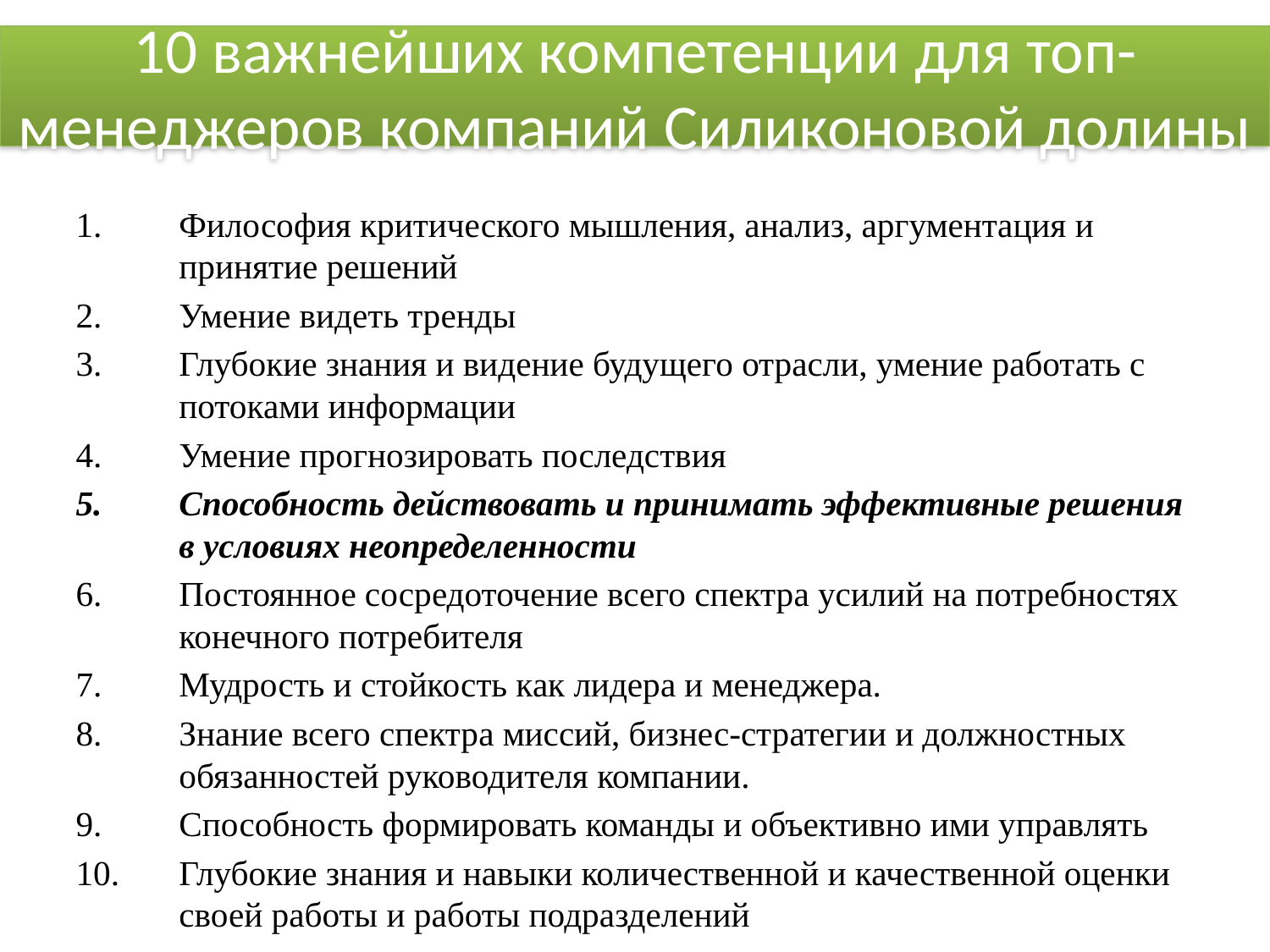

10 важнейших компетенции для топ-менеджеров компаний Силиконовой долины
Философия критического мышления, анализ, аргументация и принятие решений
Умение видеть тренды
Глубокие знания и видение будущего отрасли, умение работать с потоками информации
Умение прогнозировать последствия
Способность действовать и принимать эффективные решения в условиях неопределенности
Постоянное сосредоточение всего спектра усилий на потребностях конечного потребителя
Мудрость и стойкость как лидера и менеджера.
Знание всего спектра миссий, бизнес-стратегии и должностных обязанностей руководителя компании.
Способность формировать команды и объективно ими управлять
Глубокие знания и навыки количественной и качественной оценки своей работы и работы подразделений